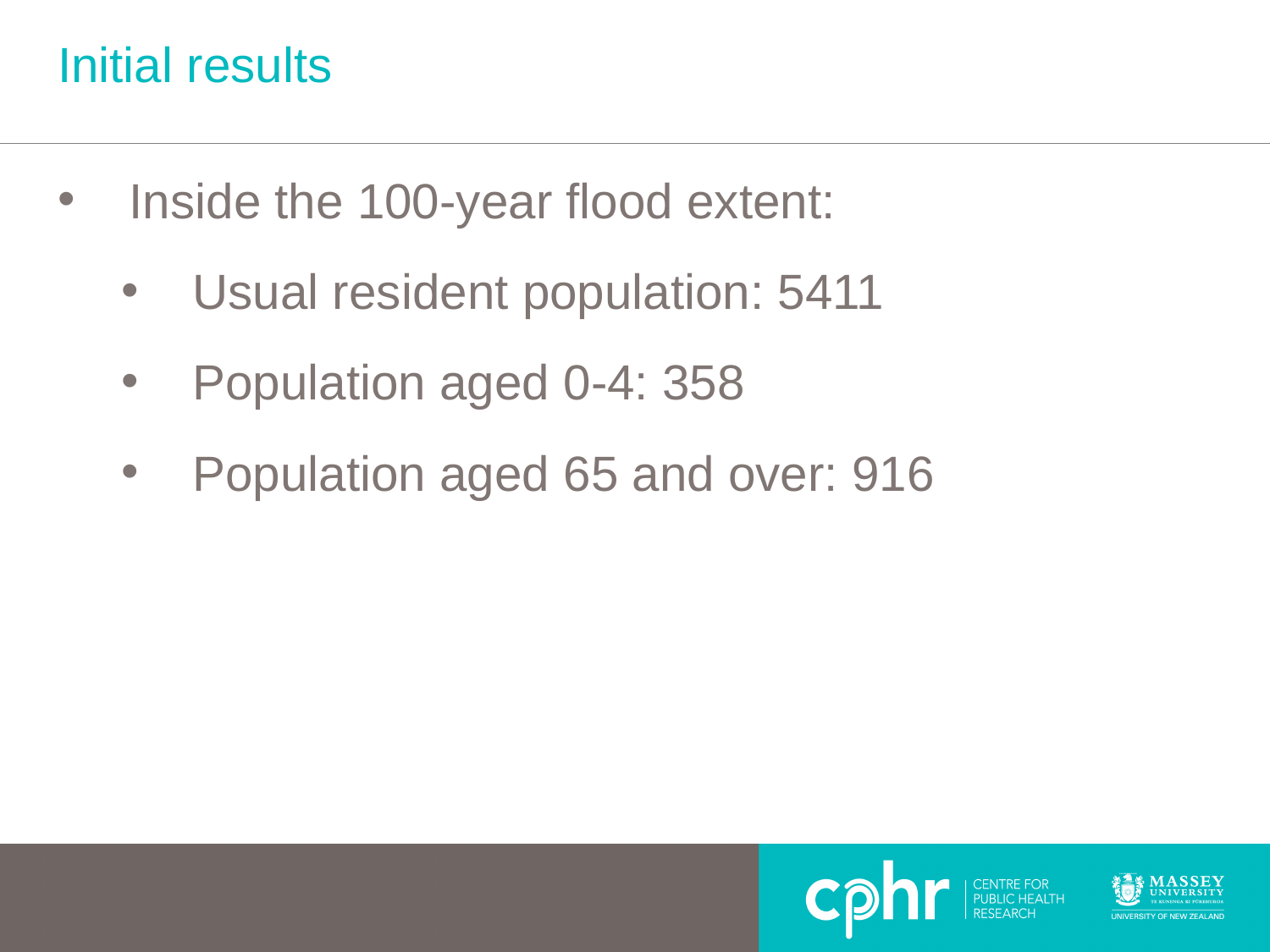

# Initial results
Inside the 100-year flood extent:
Usual resident population: 5411
Population aged 0-4: 358
Population aged 65 and over: 916